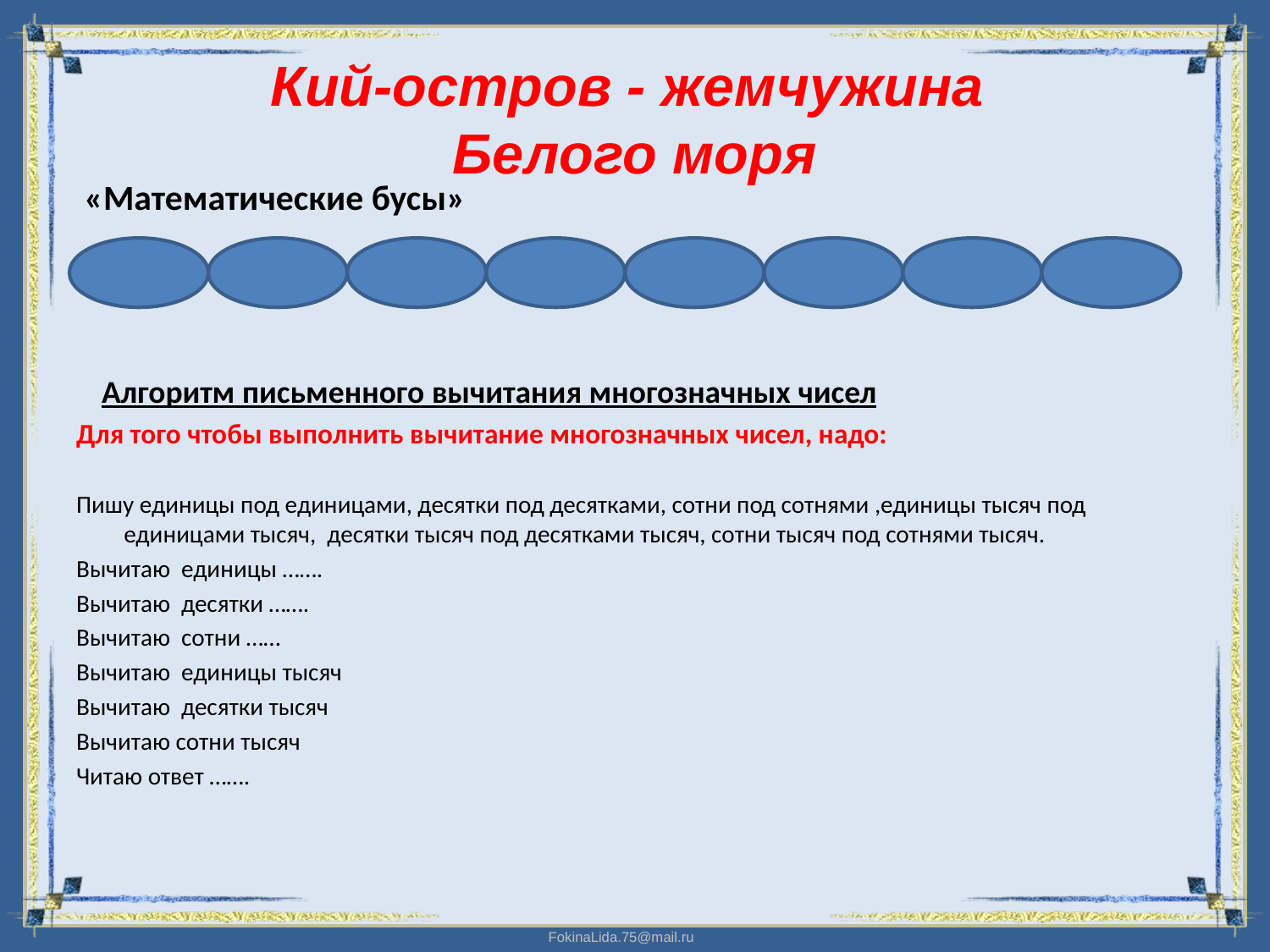

# Кий-остров - жемчужина Белого моря
 «Математические бусы»

    Алгоритм письменного вычитания многозначных чисел
Для того чтобы выполнить вычитание многозначных чисел, надо:

Пишу единицы под единицами, десятки под десятками, сотни под сотнями ,единицы тысяч под единицами тысяч,  десятки тысяч под десятками тысяч, сотни тысяч под сотнями тысяч.
Вычитаю  единицы …….
Вычитаю  десятки …….
Вычитаю  сотни ……
Вычитаю  единицы тысяч
Вычитаю  десятки тысяч
Вычитаю сотни тысяч
Читаю ответ …….